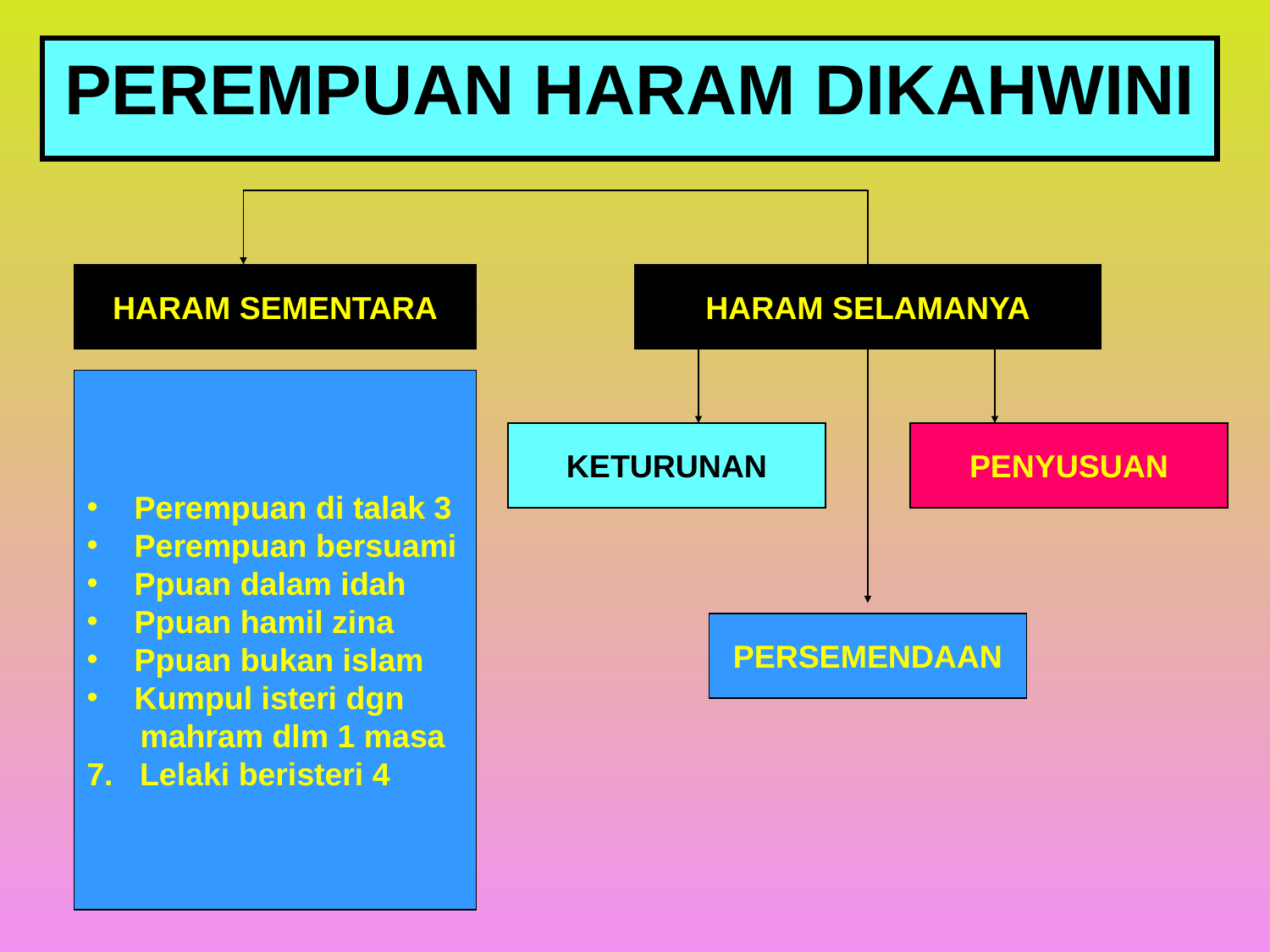

# PEREMPUAN HARAM DIKAHWINI
HARAM SEMENTARA
HARAM SELAMANYA
Perempuan di talak 3
Perempuan bersuami
Ppuan dalam idah
Ppuan hamil zina
Ppuan bukan islam
Kumpul isteri dgn
      mahram dlm 1 masa
7.   Lelaki beristeri 4
KETURUNAN
PENYUSUAN
PERSEMENDAAN